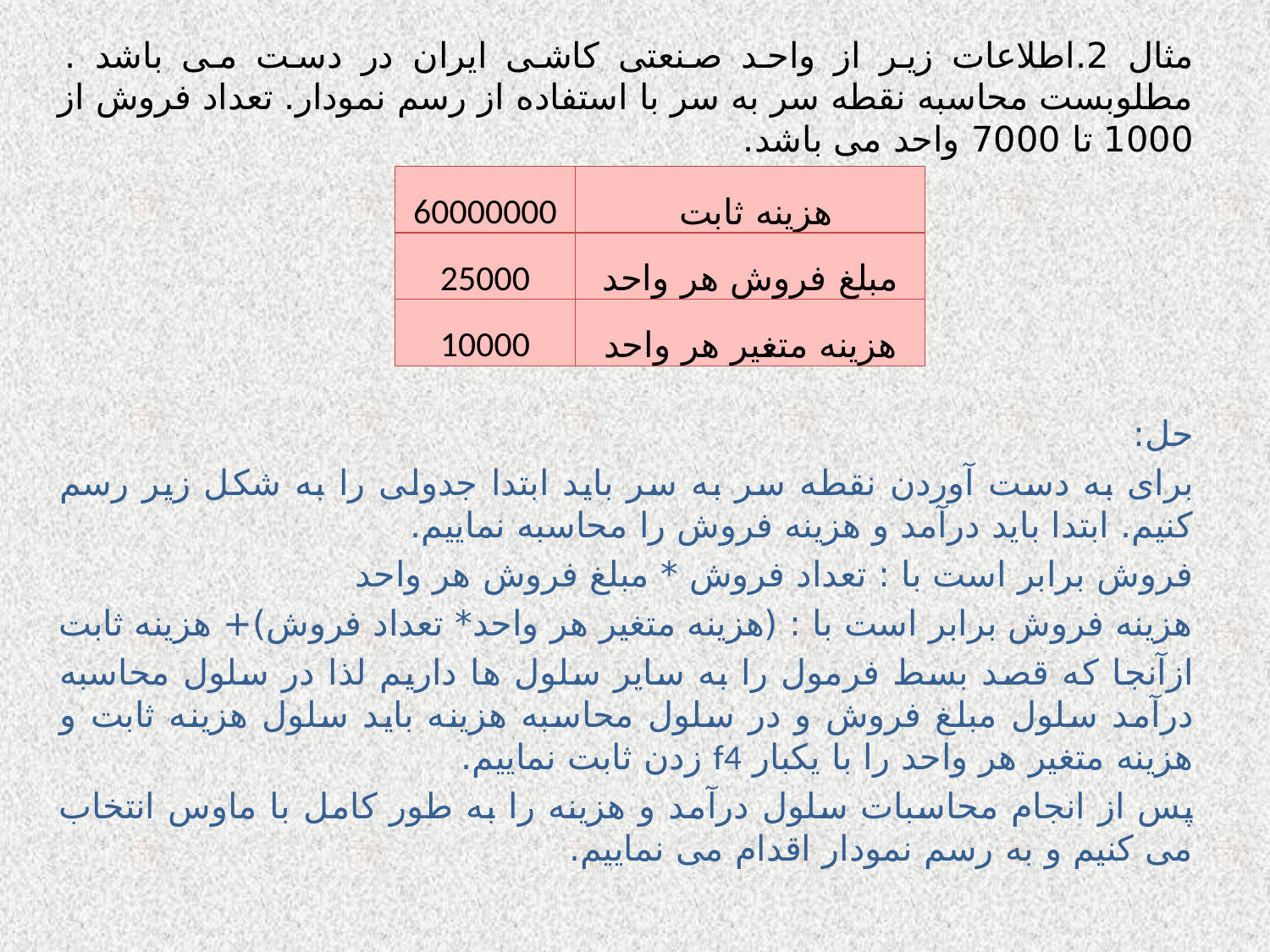

مثال 2.اطلاعات زیر از واحد صنعتی کاشی ایران در دست می باشد . مطلوبست محاسبه نقطه سر به سر با استفاده از رسم نمودار. تعداد فروش از 1000 تا 7000 واحد می باشد.

حل:
برای به دست آوردن نقطه سر به سر باید ابتدا جدولی را به شکل زیر رسم کنیم. ابتدا باید درآمد و هزینه فروش را محاسبه نماییم.
فروش برابر است با : تعداد فروش * مبلغ فروش هر واحد
هزینه فروش برابر است با : (هزینه متغیر هر واحد* تعداد فروش)+ هزینه ثابت
ازآنجا که قصد بسط فرمول را به سایر سلول ها داریم لذا در سلول محاسبه درآمد سلول مبلغ فروش و در سلول محاسبه هزینه باید سلول هزینه ثابت و هزینه متغیر هر واحد را با یکبار f4 زدن ثابت نماییم.
پس از انجام محاسبات سلول درآمد و هزینه را به طور کامل با ماوس انتخاب می کنیم و به رسم نمودار اقدام می نماییم.

| 60000000 | هزینه ثابت |
| --- | --- |
| 25000 | مبلغ فروش هر واحد |
| 10000 | هزینه متغیر هر واحد |